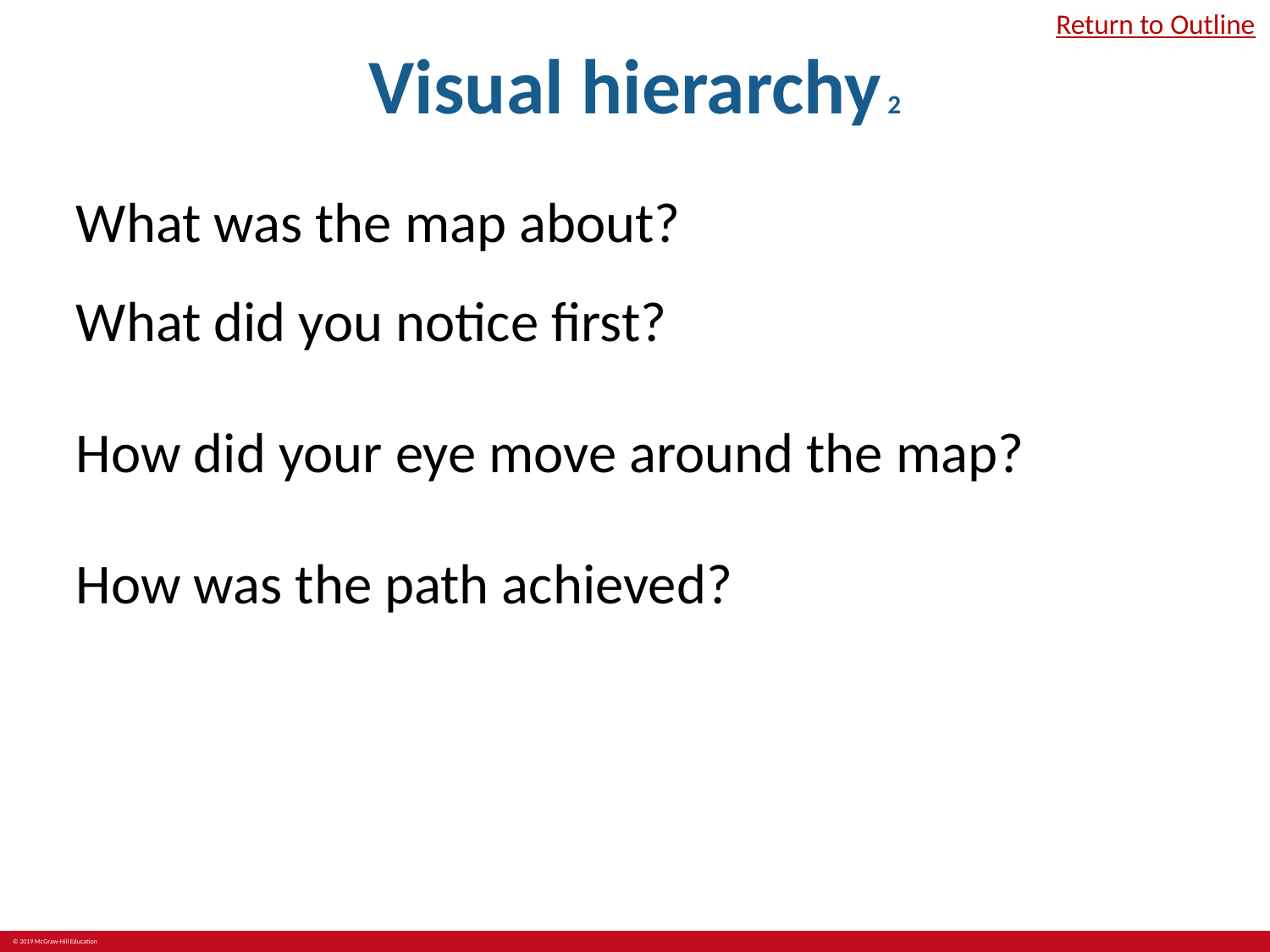

# Visual hierarchy 2
Return to Outline
What was the map about?
What did you notice first?
How did your eye move around the map?
How was the path achieved?